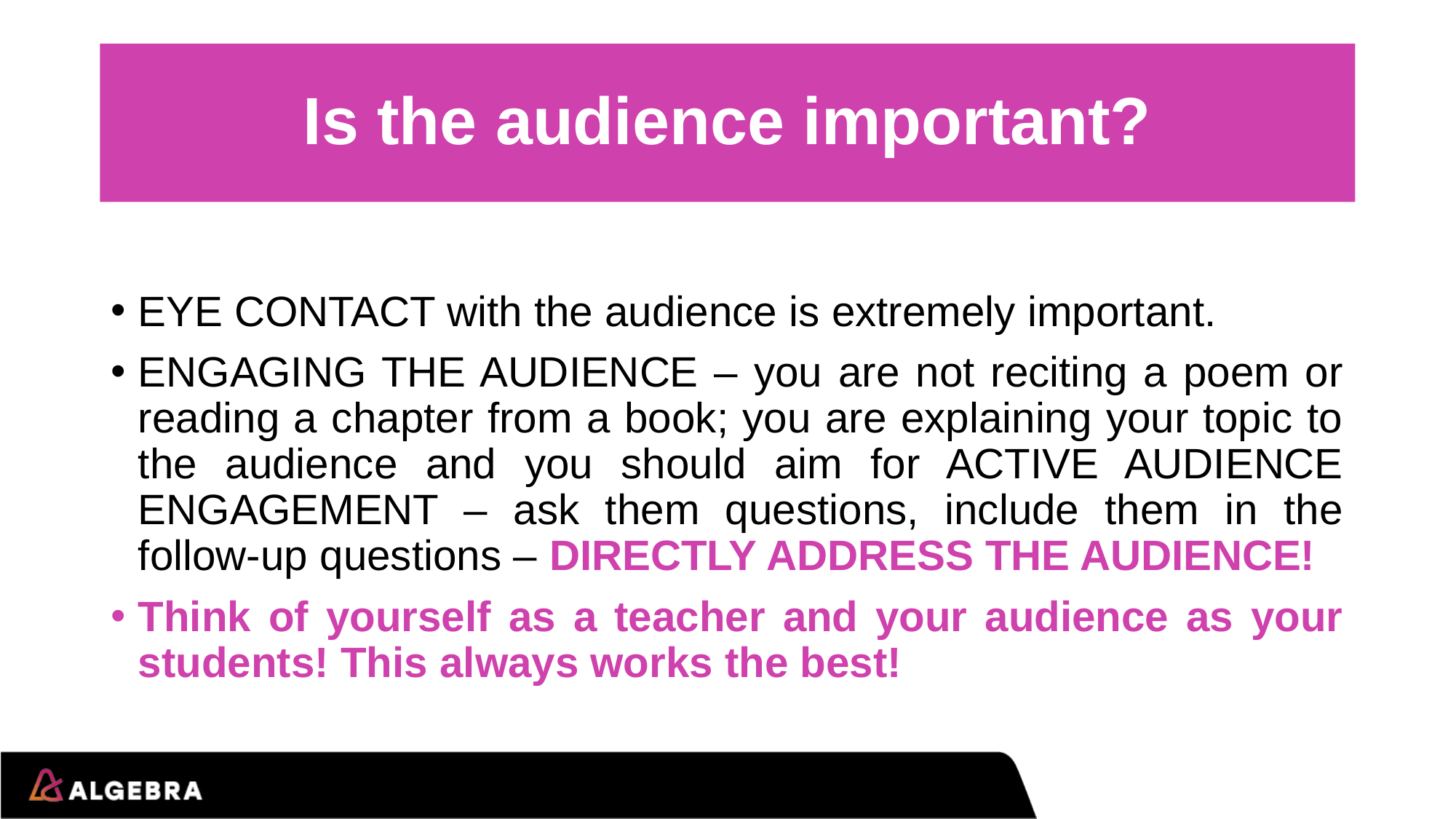

# Is the audience important?

EYE CONTACT with the audience is extremely important.
ENGAGING THE AUDIENCE – you are not reciting a poem or reading a chapter from a book; you are explaining your topic to the audience and you should aim for ACTIVE AUDIENCE ENGAGEMENT – ask them questions, include them in the follow-up questions – DIRECTLY ADDRESS THE AUDIENCE!
Think of yourself as a teacher and your audience as your students! This always works the best!